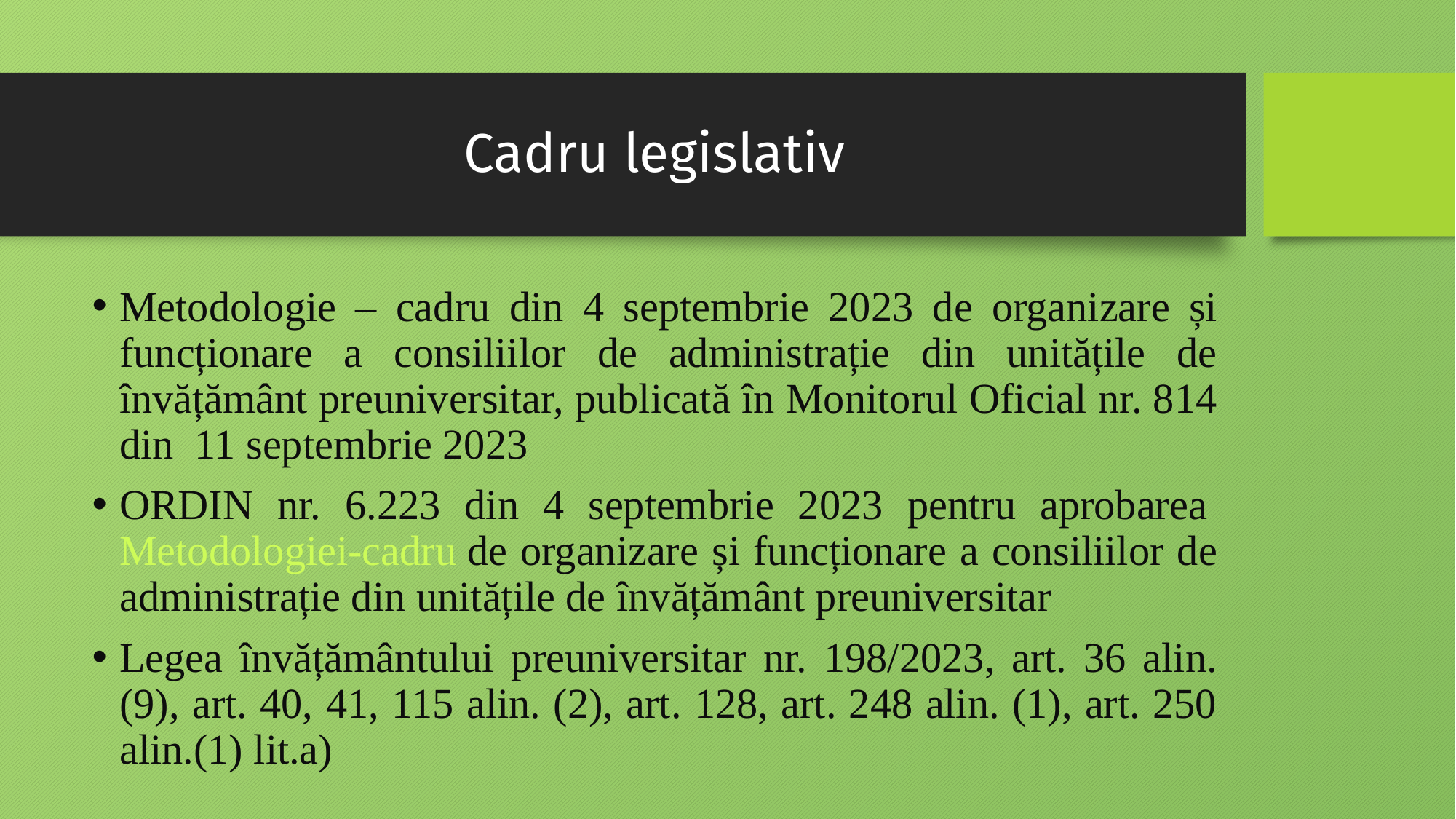

# Cadru legislativ
Metodologie – cadru din 4 septembrie 2023 de organizare și funcționare a consiliilor de administrație din unitățile de învățământ preuniversitar, publicată în Monitorul Oficial nr. 814 din  11 septembrie 2023
ORDIN nr. 6.223 din 4 septembrie 2023 pentru aprobarea Metodologiei-cadru de organizare și funcționare a consiliilor de administrație din unitățile de învățământ preuniversitar
Legea învățământului preuniversitar nr. 198/2023, art. 36 alin. (9), art. 40, 41, 115 alin. (2), art. 128, art. 248 alin. (1), art. 250 alin.(1) lit.a)